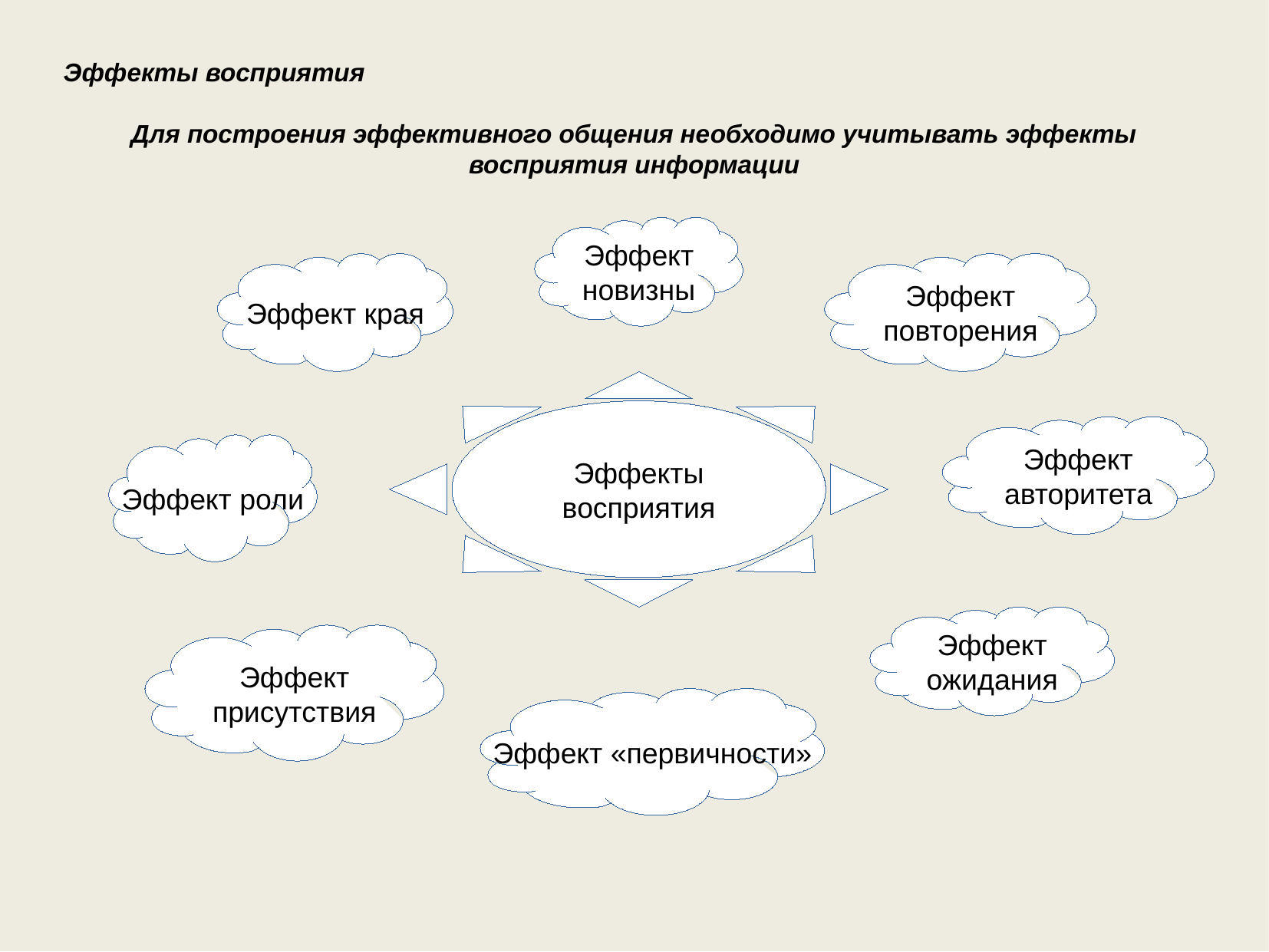

Эффекты восприятия

Для построения эффективного общения необходимо учитывать эффекты восприятия информации
Эффект новизны
Эффект края
Эффект повторения
Эффекты восприятия
Эффект авторитета
Эффект роли
Эффект ожидания
Эффект присутствия
Эффект «первичности»